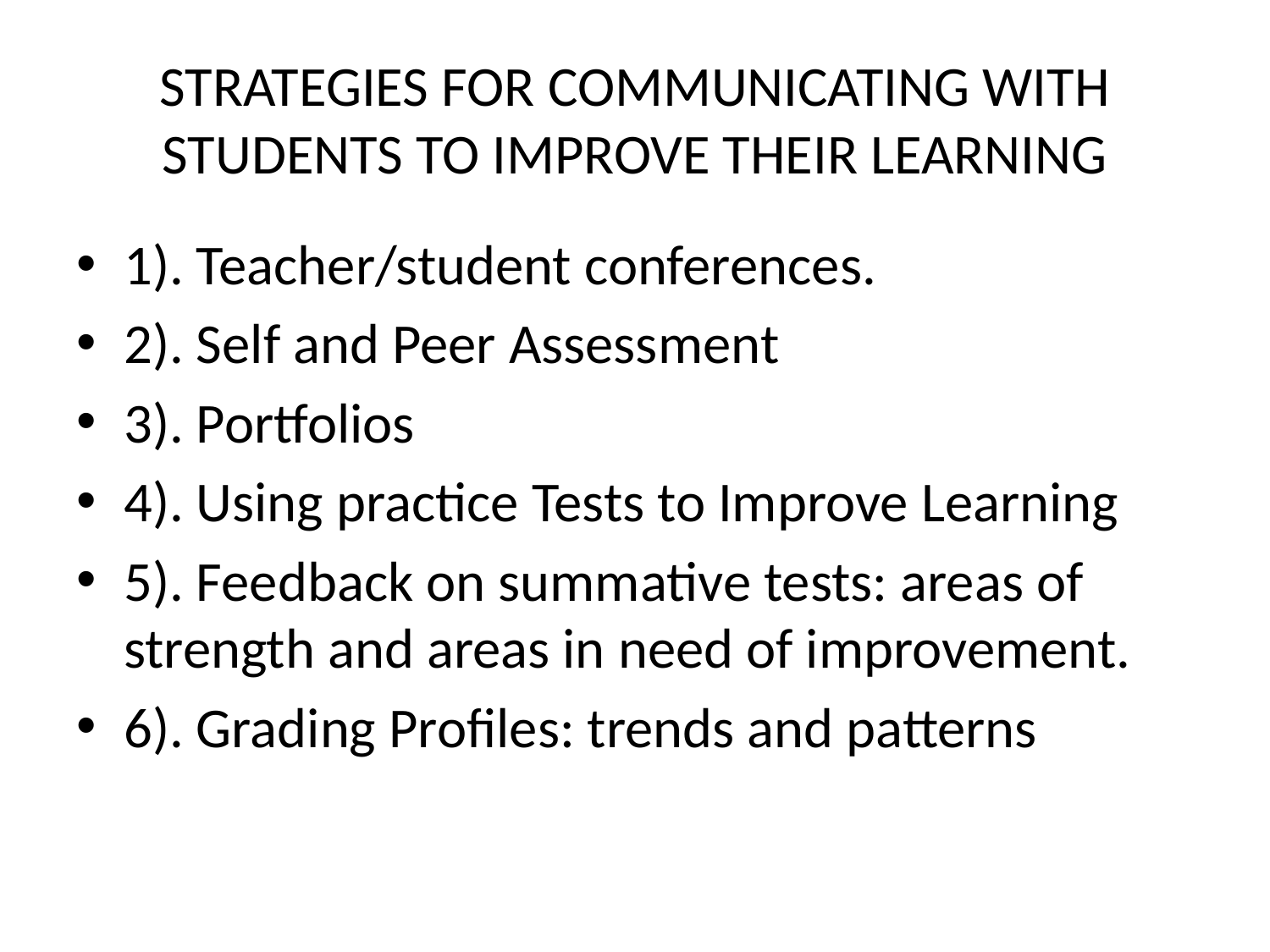

# STRATEGIES FOR COMMUNICATING WITH STUDENTS TO IMPROVE THEIR LEARNING
1). Teacher/student conferences.
2). Self and Peer Assessment
3). Portfolios
4). Using practice Tests to Improve Learning
5). Feedback on summative tests: areas of strength and areas in need of improvement.
6). Grading Profiles: trends and patterns